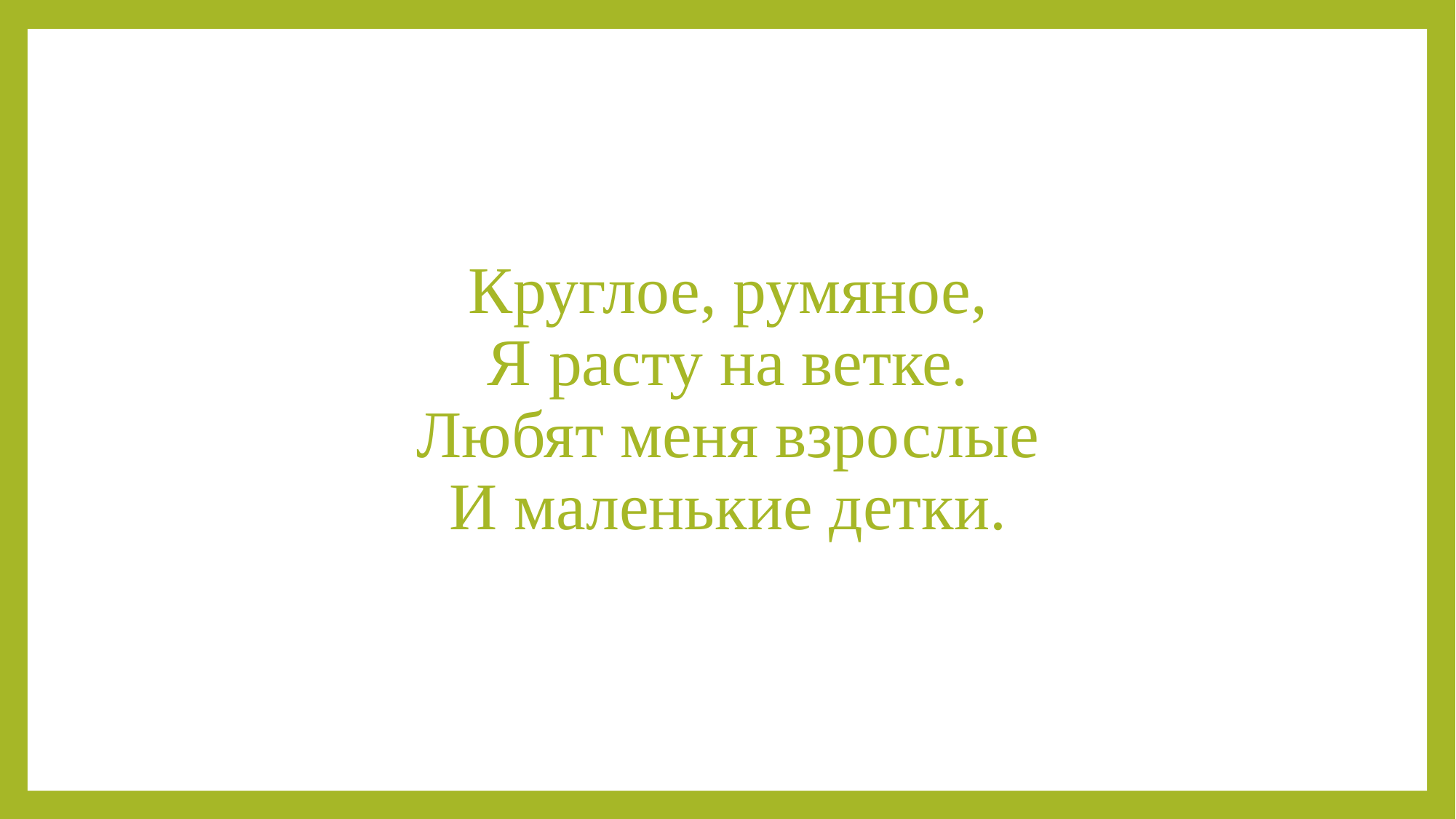

Круглое, румяное,
Я расту на ветке.
Любят меня взрослые
И маленькие детки.
#